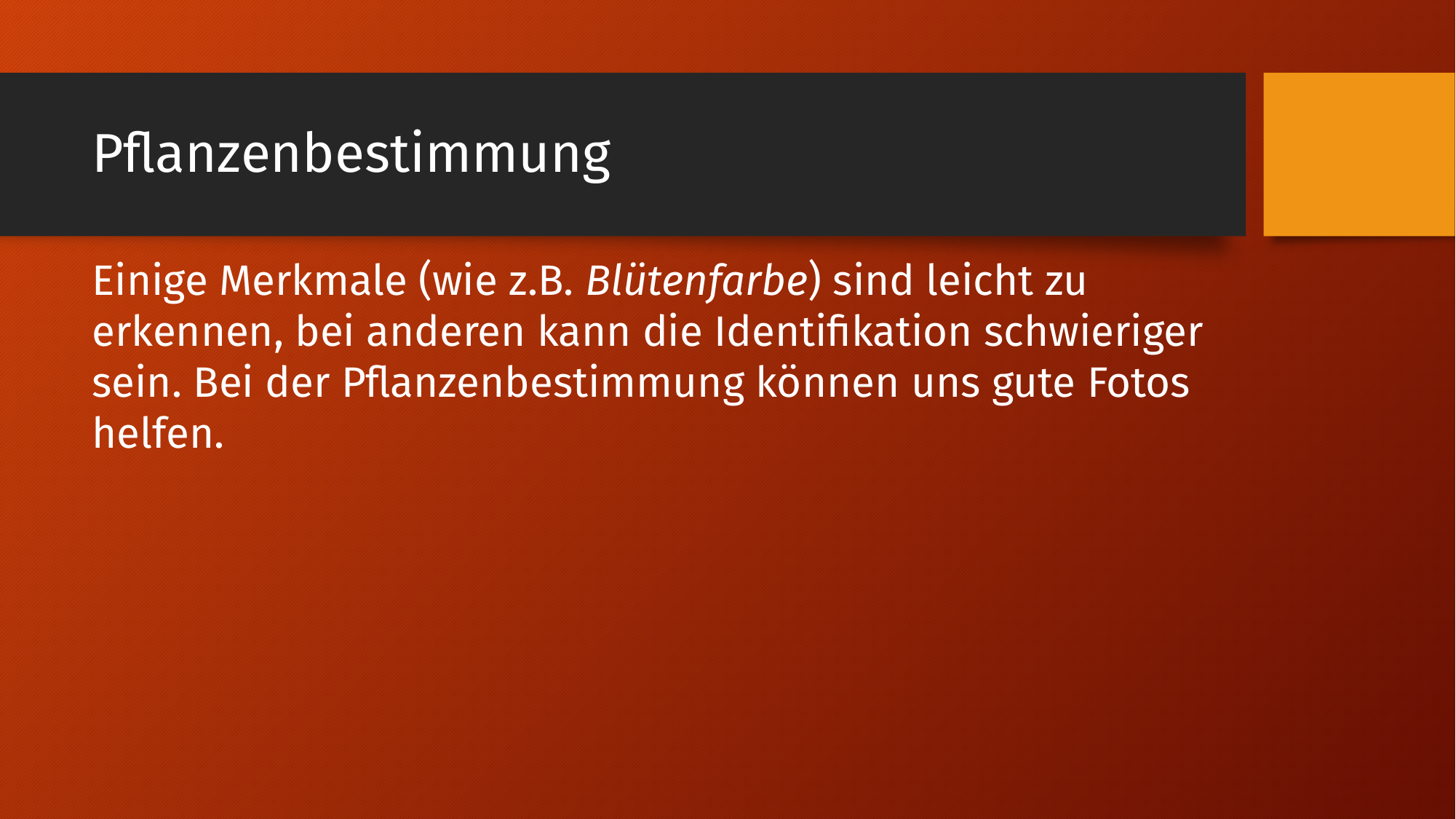

# Pflanzenbestimmung
Einige Merkmale (wie z.B. Blütenfarbe) sind leicht zu erkennen, bei anderen kann die Identifikation schwieriger sein. Bei der Pflanzenbestimmung können uns gute Fotos helfen.